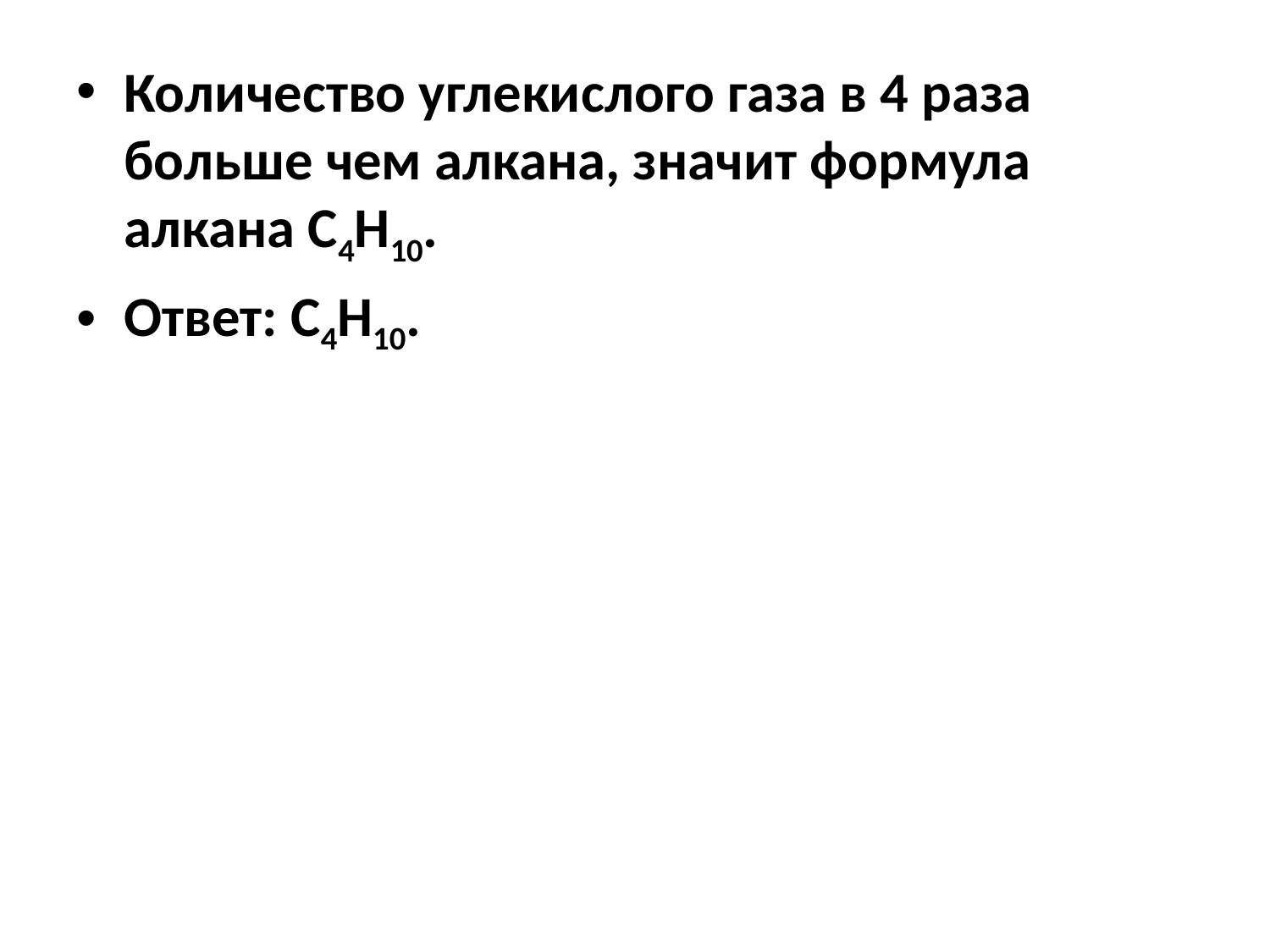

Количество углекислого газа в 4 раза больше чем алкана, значит формула алкана С4Н10.
Ответ: С4Н10.